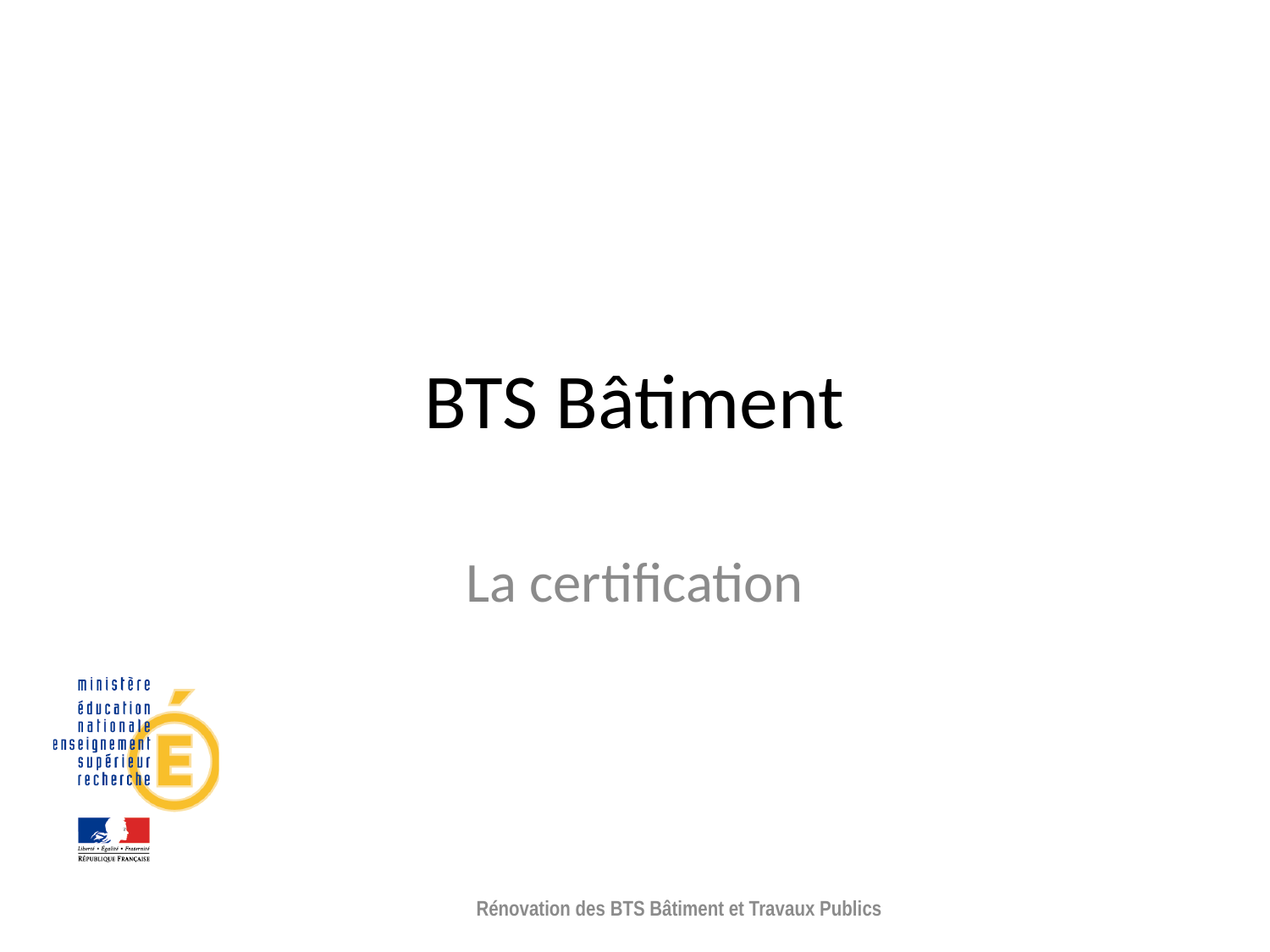

# BTS Bâtiment
La certification
Rénovation des BTS Bâtiment et Travaux Publics